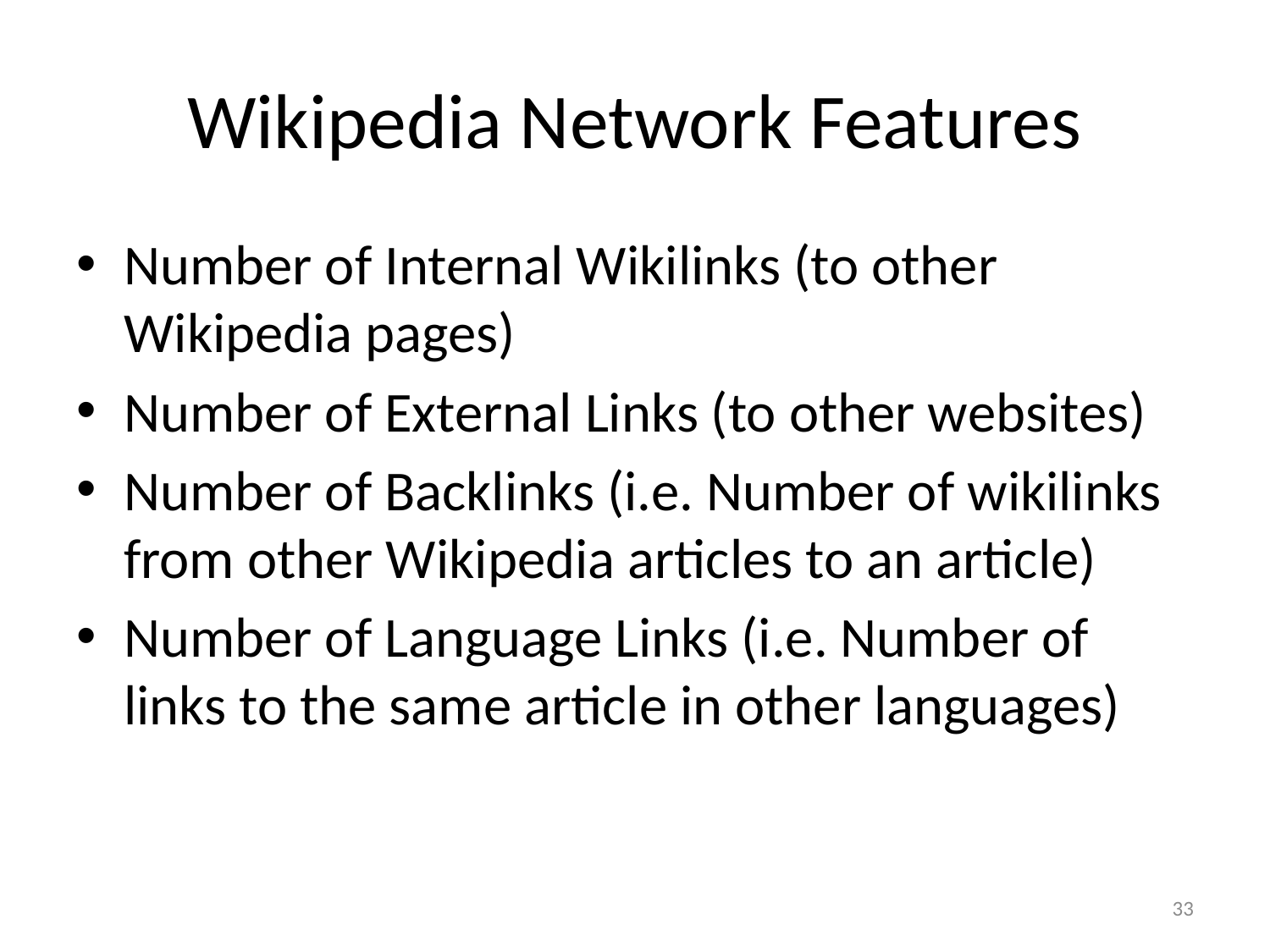

# Wikipedia Network Features
Number of Internal Wikilinks (to other Wikipedia pages)
Number of External Links (to other websites)
Number of Backlinks (i.e. Number of wikilinks from other Wikipedia articles to an article)
Number of Language Links (i.e. Number of links to the same article in other languages)
33